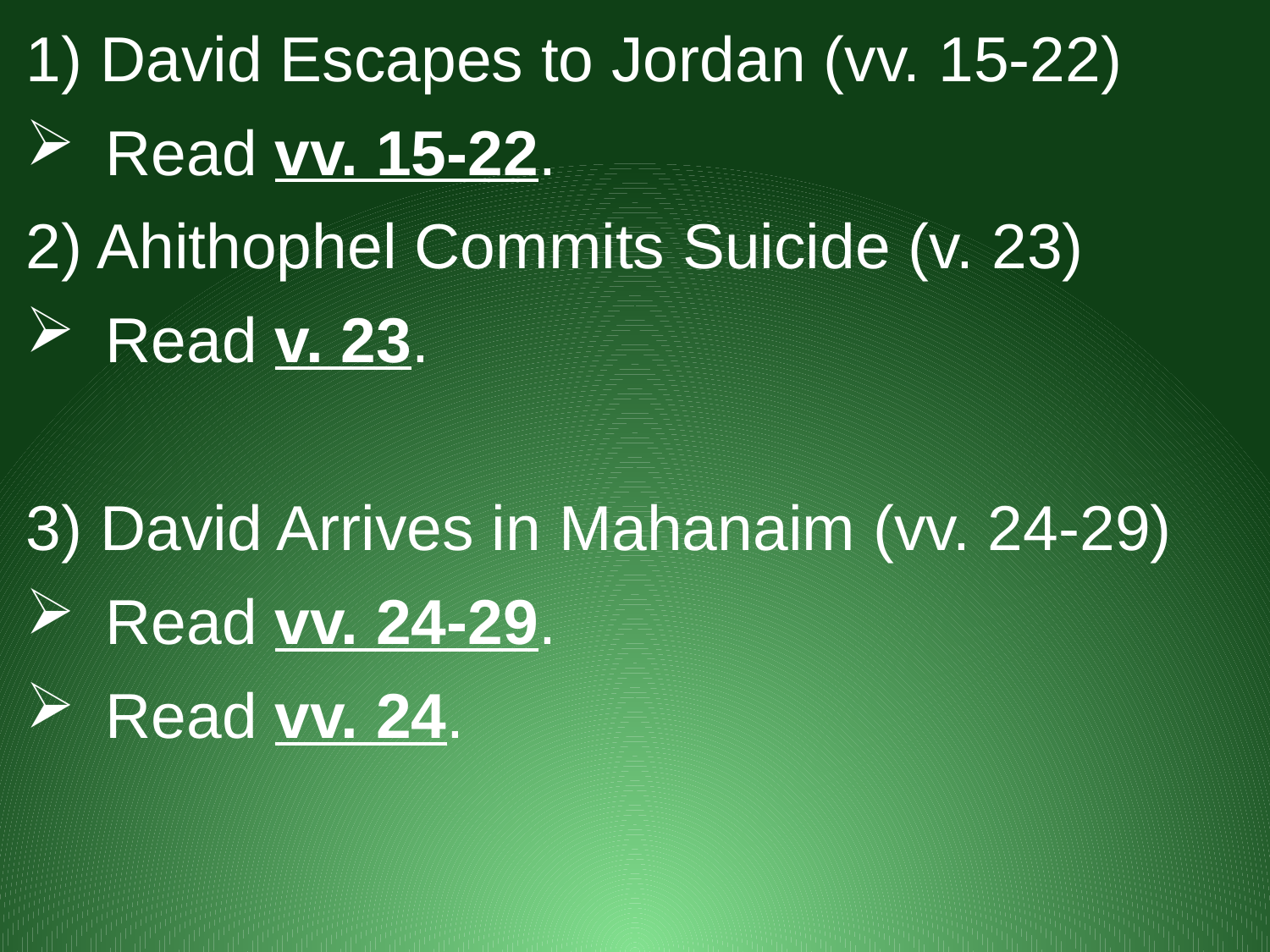

1) David Escapes to Jordan (vv. 15-22)
Read vv. 15-22.
2) Ahithophel Commits Suicide (v. 23)
Read v. 23.

3) David Arrives in Mahanaim (vv. 24-29)
Read vv. 24-29.
Read vv. 24.